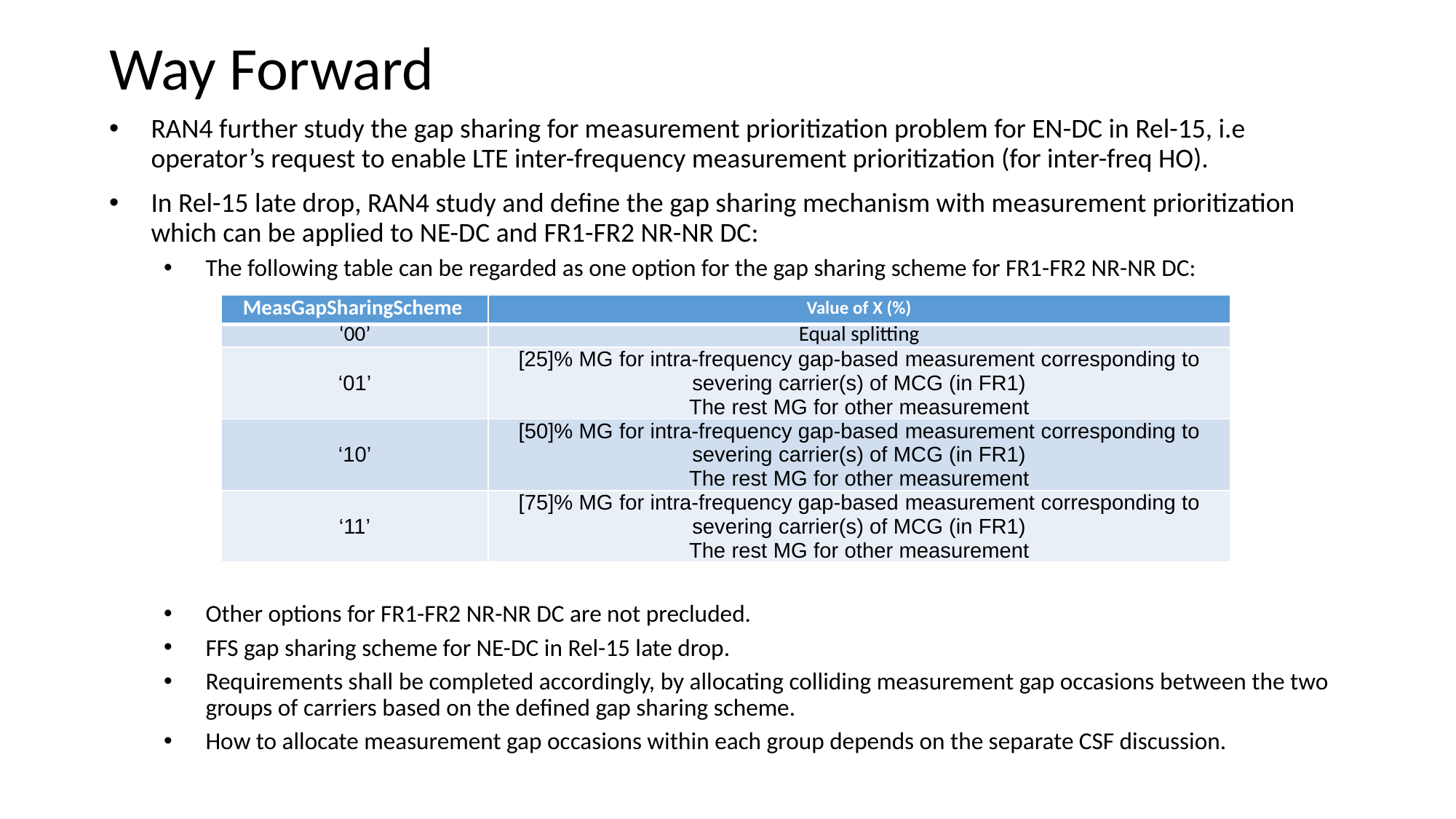

Way Forward
RAN4 further study the gap sharing for measurement prioritization problem for EN-DC in Rel-15, i.e operator’s request to enable LTE inter-frequency measurement prioritization (for inter-freq HO).
In Rel-15 late drop, RAN4 study and define the gap sharing mechanism with measurement prioritization which can be applied to NE-DC and FR1-FR2 NR-NR DC:
The following table can be regarded as one option for the gap sharing scheme for FR1-FR2 NR-NR DC:

Other options for FR1-FR2 NR-NR DC are not precluded.
FFS gap sharing scheme for NE-DC in Rel-15 late drop.
Requirements shall be completed accordingly, by allocating colliding measurement gap occasions between the two groups of carriers based on the defined gap sharing scheme.
How to allocate measurement gap occasions within each group depends on the separate CSF discussion.
| MeasGapSharingScheme | Value of X (%) |
| --- | --- |
| ‘00’ | Equal splitting |
| ‘01’ | [25]% MG for intra-frequency gap-based measurement corresponding to severing carrier(s) of MCG (in FR1) The rest MG for other measurement |
| ‘10’ | [50]% MG for intra-frequency gap-based measurement corresponding to severing carrier(s) of MCG (in FR1) The rest MG for other measurement |
| ‘11’ | [75]% MG for intra-frequency gap-based measurement corresponding to severing carrier(s) of MCG (in FR1) The rest MG for other measurement |